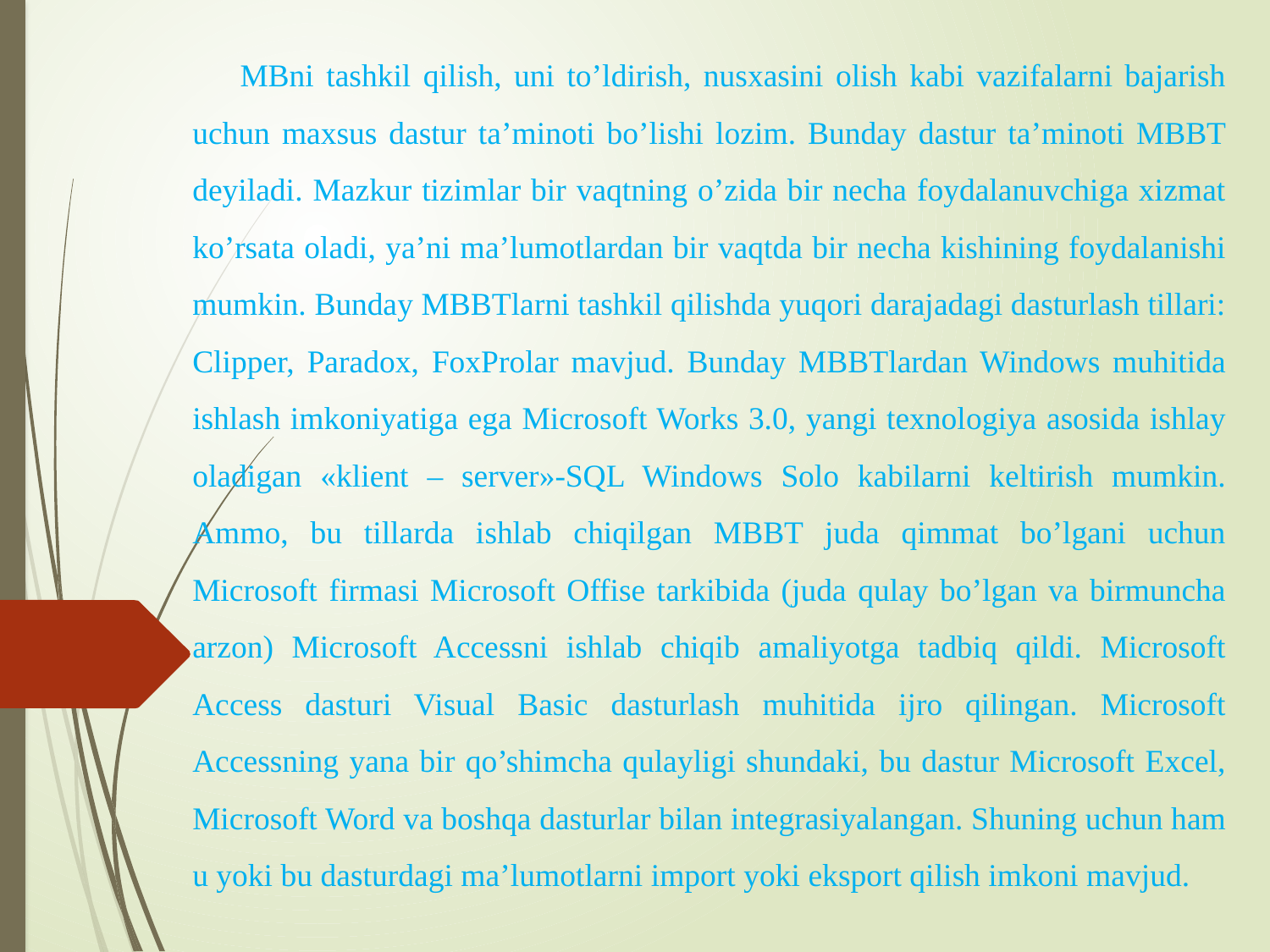

MBni tashkil qilish, uni to’ldirish, nusxasini olish kabi vazifalarni bajarish uchun maxsus dastur ta’minoti bo’lishi lozim. Bunday dastur ta’minoti MBBT deyiladi. Mazkur tizimlar bir vaqtning o’zida bir necha foydalanuvchiga xizmat ko’rsata oladi, ya’ni ma’lumotlardan bir vaqtda bir necha kishining foydalanishi mumkin. Bunday MBBTlarni tashkil qilishda yuqori darajadagi dasturlash tillari: Clipper, Paradox, FoxProlar mavjud. Bunday MBBTlardan Windows muhitida ishlash imkoniyatiga ega Microsoft Works 3.0, yangi texnologiya asosida ishlay oladigan «klient – server»-SQL Windows Solo kabilarni keltirish mumkin. Ammo, bu tillarda ishlab chiqilgan MBBT juda qimmat bo’lgani uchun Microsoft firmasi Microsoft Offise tarkibida (juda qulay bo’lgan va birmuncha arzon) Microsoft Accessni ishlab chiqib amaliyotga tadbiq qildi. Microsoft Access dasturi Visual Basic dasturlash muhitida ijro qilingan. Microsoft Accessning yana bir qo’shimcha qulayligi shundaki, bu dastur Microsoft Excel, Microsoft Word va boshqa dasturlar bilan integrasiyalangan. Shuning uchun ham u yoki bu dasturdagi ma’lumotlarni import yoki eksport qilish imkoni mavjud.